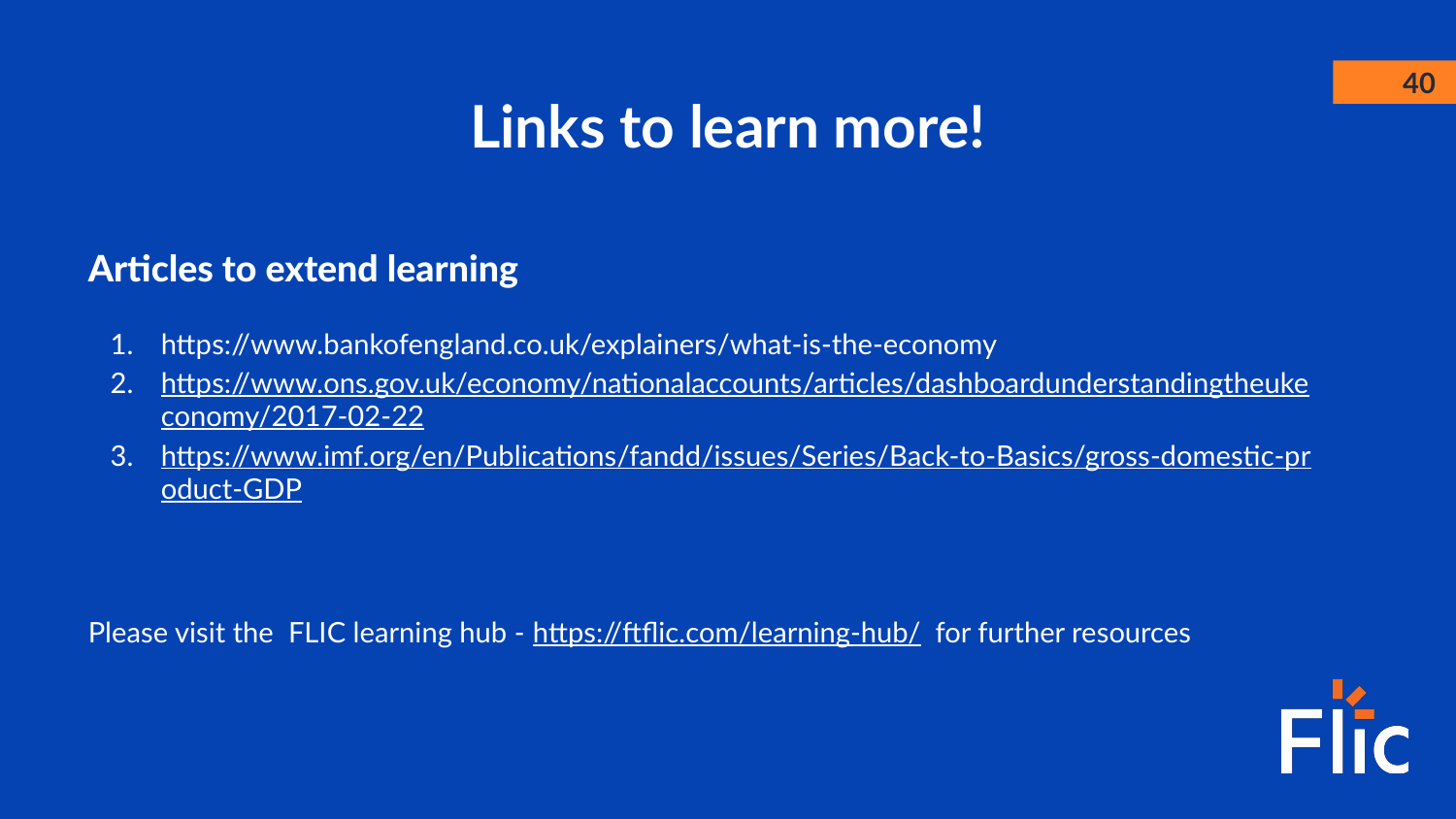

40
Links to learn more!
Articles to extend learning
https://www.bankofengland.co.uk/explainers/what-is-the-economy
https://www.ons.gov.uk/economy/nationalaccounts/articles/dashboardunderstandingtheukeconomy/2017-02-22
https://www.imf.org/en/Publications/fandd/issues/Series/Back-to-Basics/gross-domestic-product-GDP

Please visit the  FLIC learning hub - https://ftflic.com/learning-hub/  for further resources